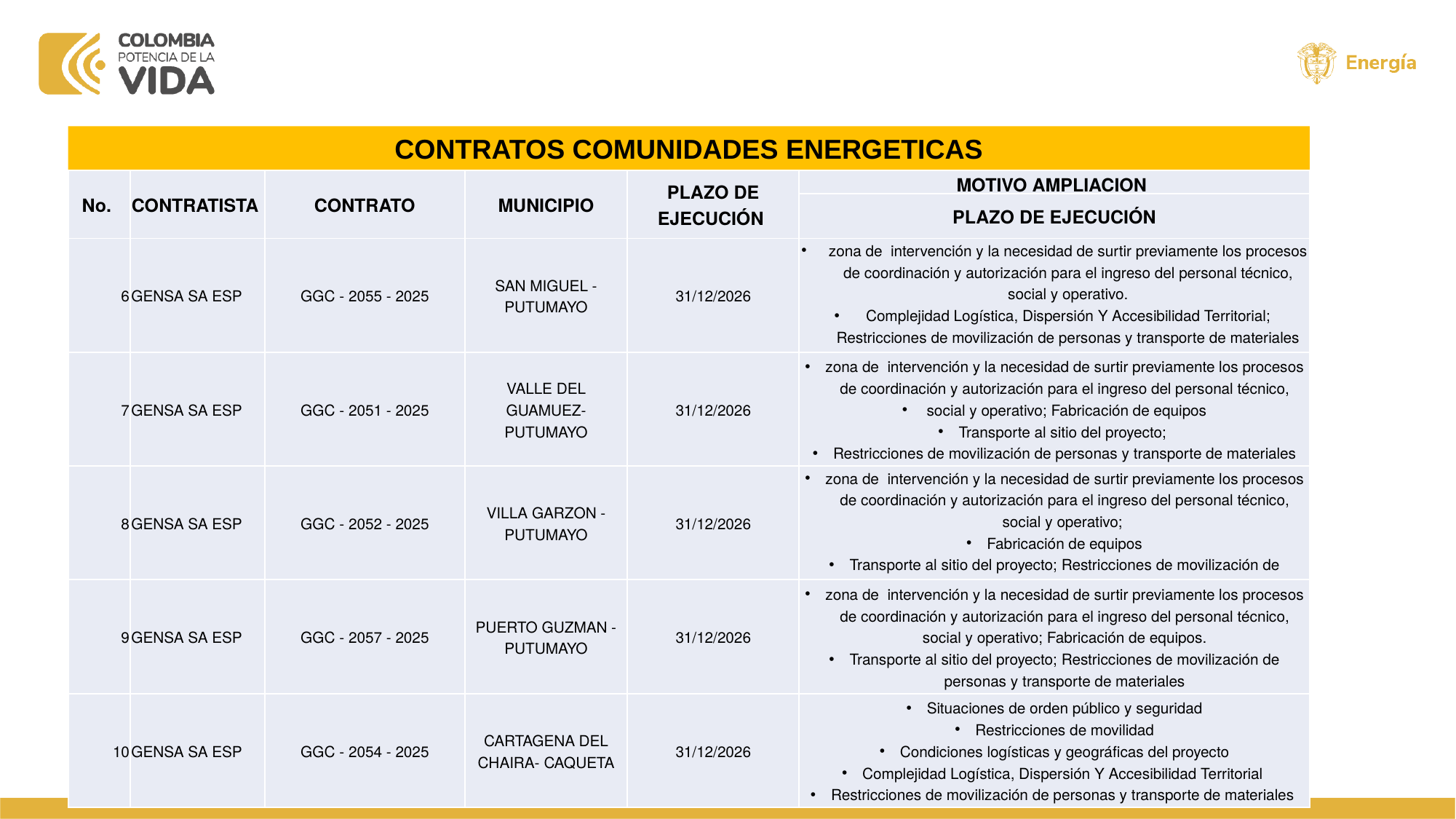

CONTRATOS COMUNIDADES ENERGETICAS
| No. | CONTRATISTA | CONTRATO | MUNICIPIO | PLAZO DE EJECUCIÓN | MOTIVO AMPLIACION |
| --- | --- | --- | --- | --- | --- |
|  |  |  |  |  | PLAZO DE EJECUCIÓN |
| 6 | GENSA SA ESP | GGC - 2055 - 2025 | SAN MIGUEL -PUTUMAYO | 31/12/2026 | zona de intervención y la necesidad de surtir previamente los procesos de coordinación y autorización para el ingreso del personal técnico, social y operativo. Complejidad Logística, Dispersión Y Accesibilidad Territorial; Restricciones de movilización de personas y transporte de materiales factores climáticos |
| 7 | GENSA SA ESP | GGC - 2051 - 2025 | VALLE DEL GUAMUEZ-PUTUMAYO | 31/12/2026 | zona de intervención y la necesidad de surtir previamente los procesos de coordinación y autorización para el ingreso del personal técnico, social y operativo; Fabricación de equipos Transporte al sitio del proyecto; Restricciones de movilización de personas y transporte de materiales |
| 8 | GENSA SA ESP | GGC - 2052 - 2025 | VILLA GARZON -PUTUMAYO | 31/12/2026 | zona de intervención y la necesidad de surtir previamente los procesos de coordinación y autorización para el ingreso del personal técnico, social y operativo; Fabricación de equipos Transporte al sitio del proyecto; Restricciones de movilización de personas y transporte de materiales |
| 9 | GENSA SA ESP | GGC - 2057 - 2025 | PUERTO GUZMAN -PUTUMAYO | 31/12/2026 | zona de intervención y la necesidad de surtir previamente los procesos de coordinación y autorización para el ingreso del personal técnico, social y operativo; Fabricación de equipos. Transporte al sitio del proyecto; Restricciones de movilización de personas y transporte de materiales |
| 10 | GENSA SA ESP | GGC - 2054 - 2025 | CARTAGENA DEL CHAIRA- CAQUETA | 31/12/2026 | Situaciones de orden público y seguridad Restricciones de movilidad Condiciones logísticas y geográficas del proyecto Complejidad Logística, Dispersión Y Accesibilidad Territorial Restricciones de movilización de personas y transporte de materiales |